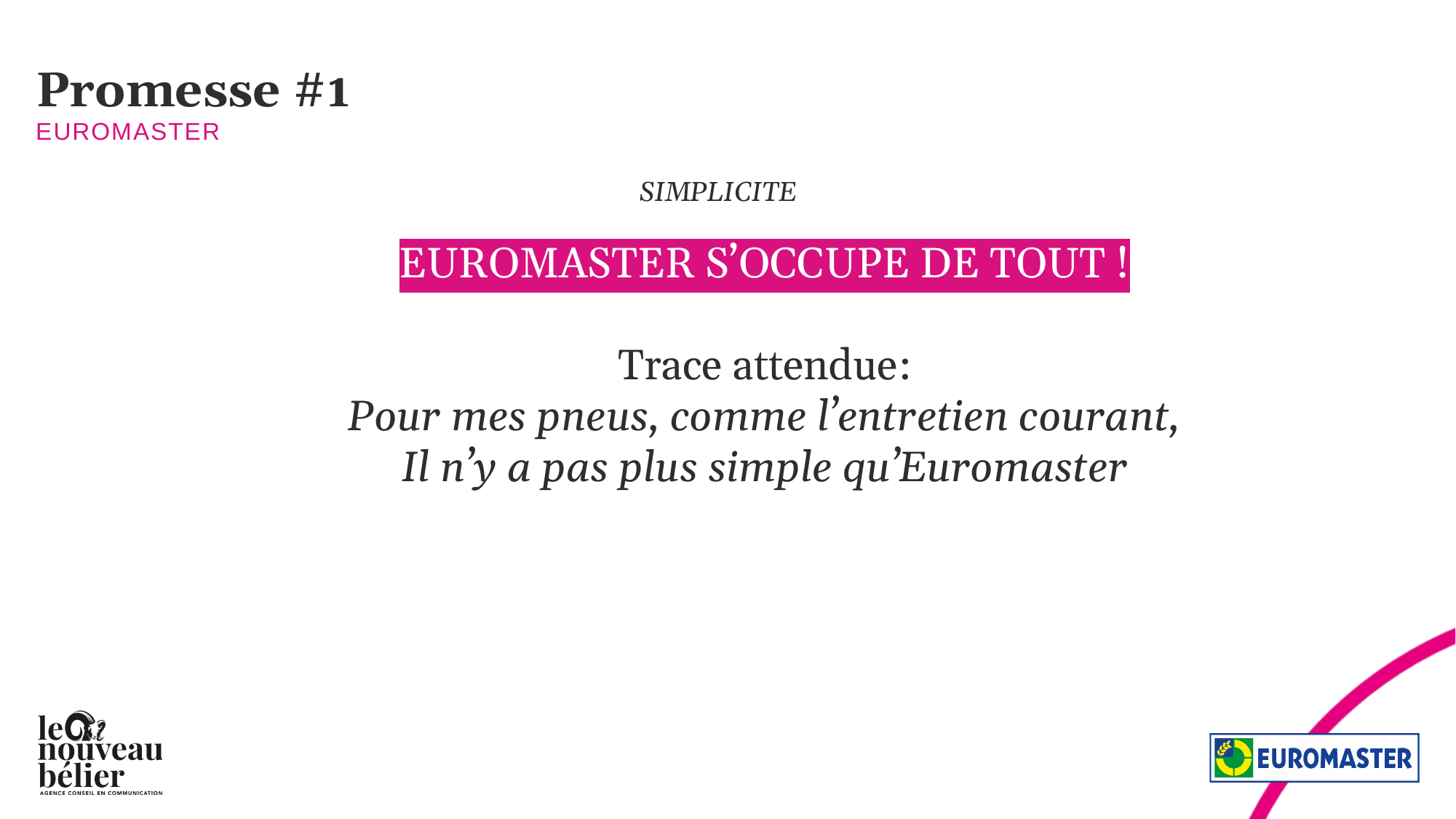

# Promesse #1
EUROMASTER
SIMPLICITE
EUROMASTER S’OCCUPE DE TOUT !
Trace attendue:
Pour mes pneus, comme l’entretien courant,
Il n’y a pas plus simple qu’Euromaster